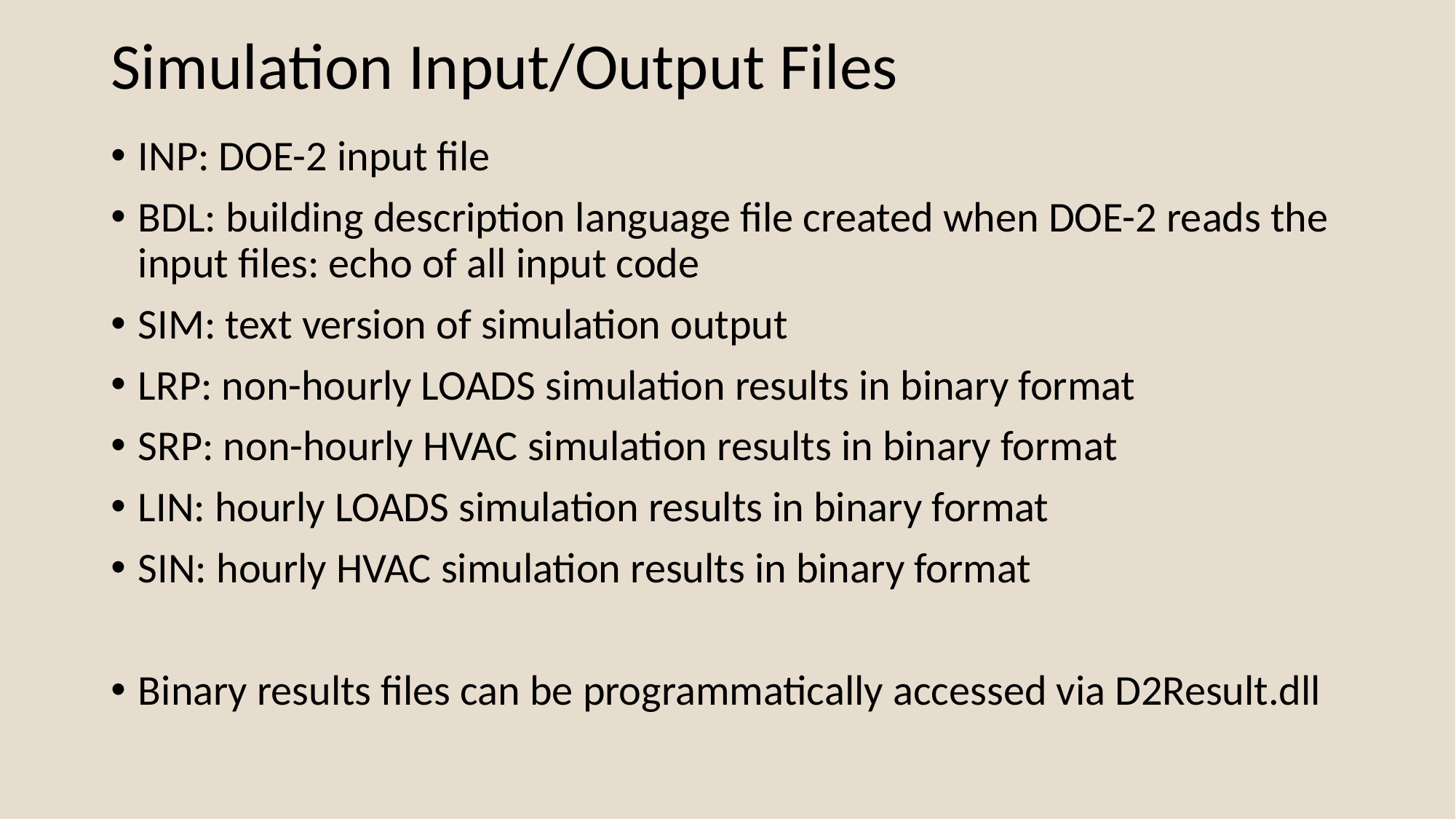

# Simulation Input/Output Files
INP: DOE-2 input file
BDL: building description language file created when DOE-2 reads the input files: echo of all input code
SIM: text version of simulation output
LRP: non-hourly LOADS simulation results in binary format
SRP: non-hourly HVAC simulation results in binary format
LIN: hourly LOADS simulation results in binary format
SIN: hourly HVAC simulation results in binary format

Binary results files can be programmatically accessed via D2Result.dll